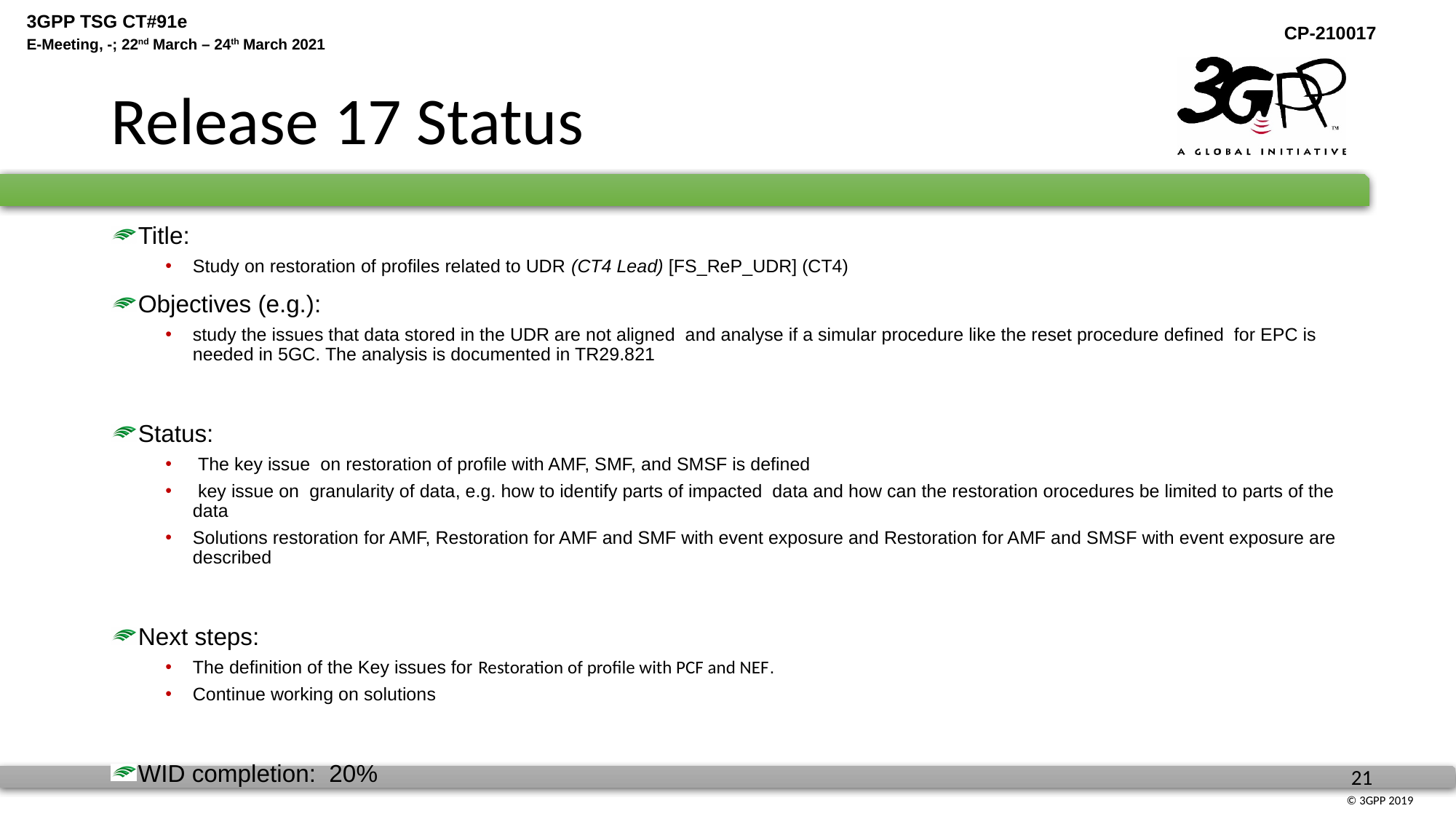

# Release 17 Status
Title:
Study on restoration of profiles related to UDR (CT4 Lead) [FS_ReP_UDR] (CT4)
Objectives (e.g.):
study the issues that data stored in the UDR are not aligned  and analyse if a simular procedure like the reset procedure defined  for EPC is needed in 5GC. The analysis is documented in TR29.821

Status:
 The key issue  on restoration of profile with AMF, SMF, and SMSF is defined
 key issue on  granularity of data, e.g. how to identify parts of impacted  data and how can the restoration orocedures be limited to parts of the data
Solutions restoration for AMF, Restoration for AMF and SMF with event exposure and Restoration for AMF and SMSF with event exposure are described

Next steps:
The definition of the Key issues for Restoration of profile with PCF and NEF.
Continue working on solutions

WID completion:  20%